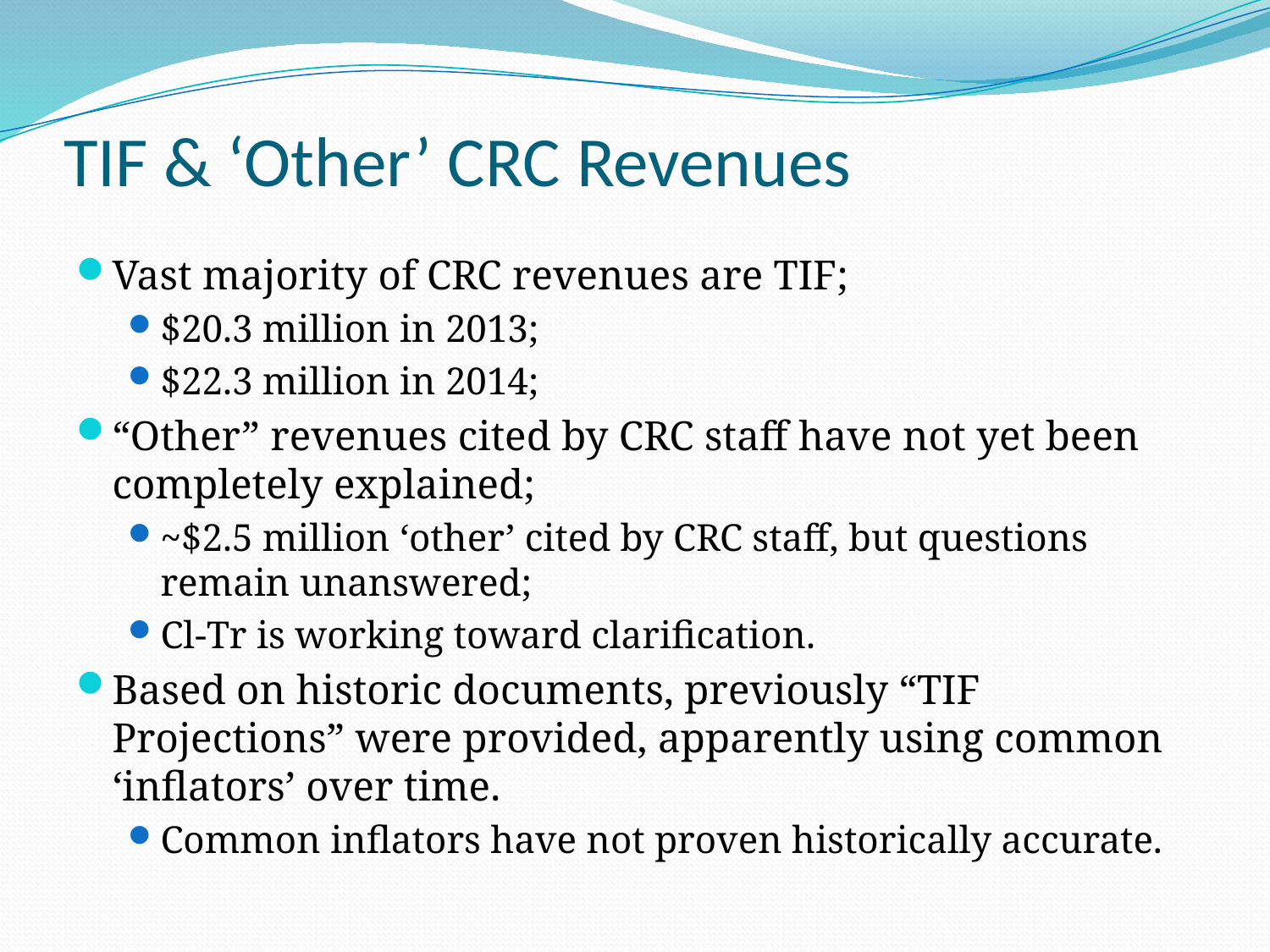

# TIF & ‘Other’ CRC Revenues
Vast majority of CRC revenues are TIF;
$20.3 million in 2013;
$22.3 million in 2014;
“Other” revenues cited by CRC staff have not yet been completely explained;
~$2.5 million ‘other’ cited by CRC staff, but questions remain unanswered;
Cl-Tr is working toward clarification.
Based on historic documents, previously “TIF Projections” were provided, apparently using common ‘inflators’ over time.
Common inflators have not proven historically accurate.